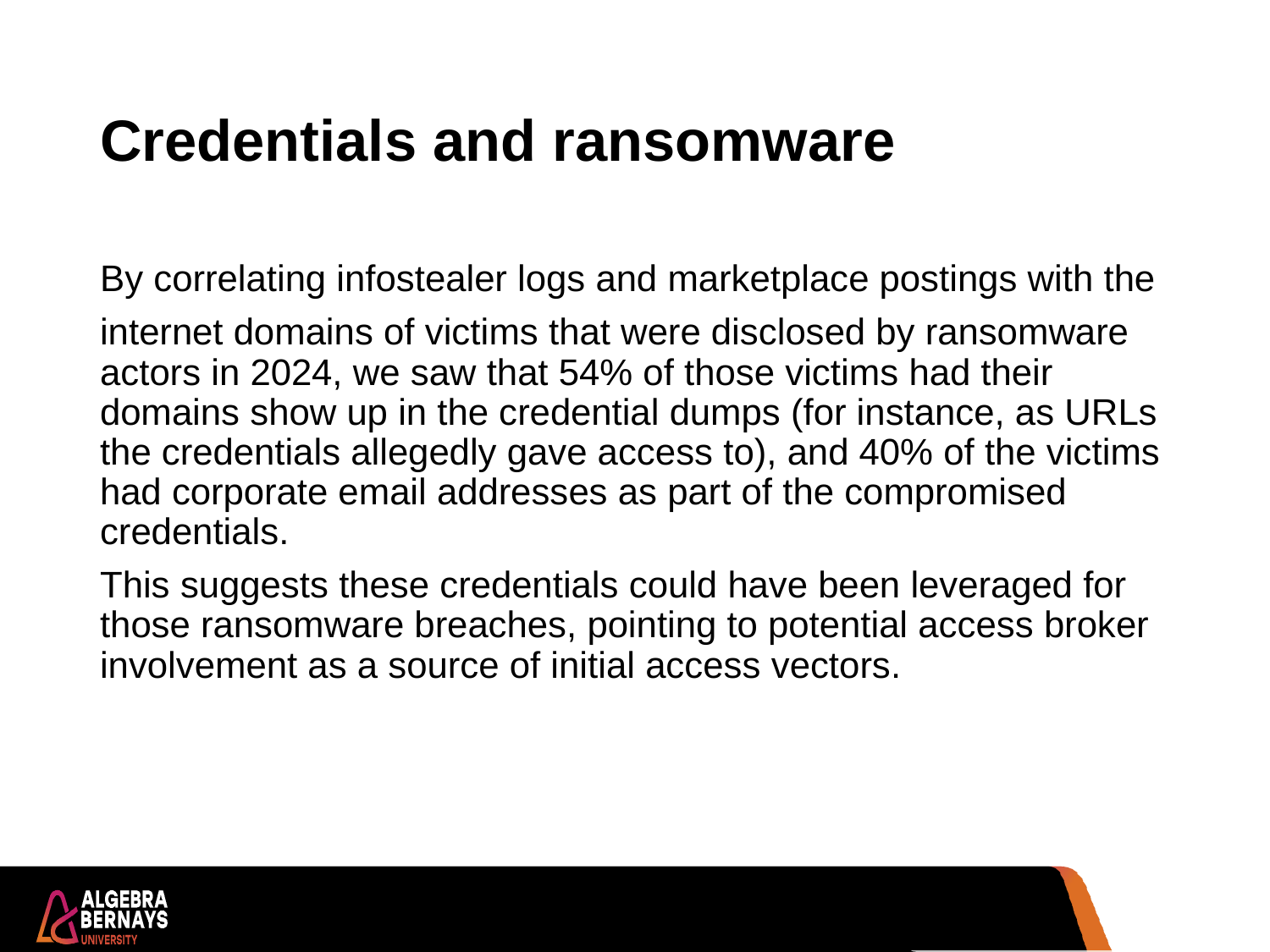

# Credentials and ransomware
By correlating infostealer logs and marketplace postings with the
internet domains of victims that were disclosed by ransomware actors in 2024, we saw that 54% of those victims had their domains show up in the credential dumps (for instance, as URLs the credentials allegedly gave access to), and 40% of the victims had corporate email addresses as part of the compromised credentials.
This suggests these credentials could have been leveraged for those ransomware breaches, pointing to potential access broker involvement as a source of initial access vectors.